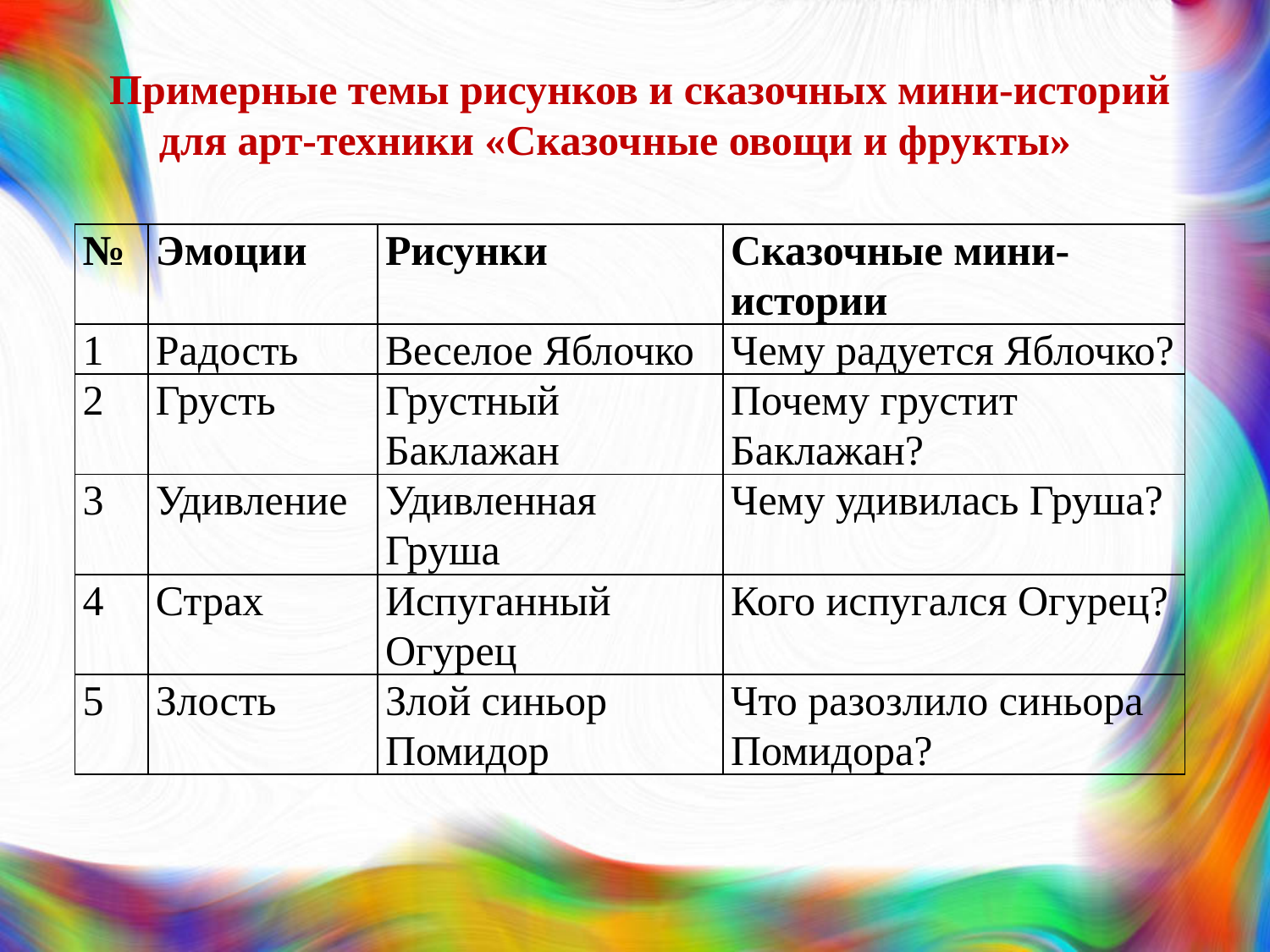

Примерные темы рисунков и сказочных мини-историй для арт-техники «Сказочные овощи и фрукты»

| № | Эмоции | Рисунки | Сказочные мини-истории |
| --- | --- | --- | --- |
| 1 | Радость | Веселое Яблочко | Чему радуется Яблочко? |
| 2 | Грусть | Грустный Баклажан | Почему грустит Баклажан? |
| 3 | Удивление | Удивленная Груша | Чему удивилась Груша? |
| 4 | Страх | Испуганный Огурец | Кого испугался Огурец? |
| 5 | Злость | Злой синьор Помидор | Что разозлило синьора Помидора? |